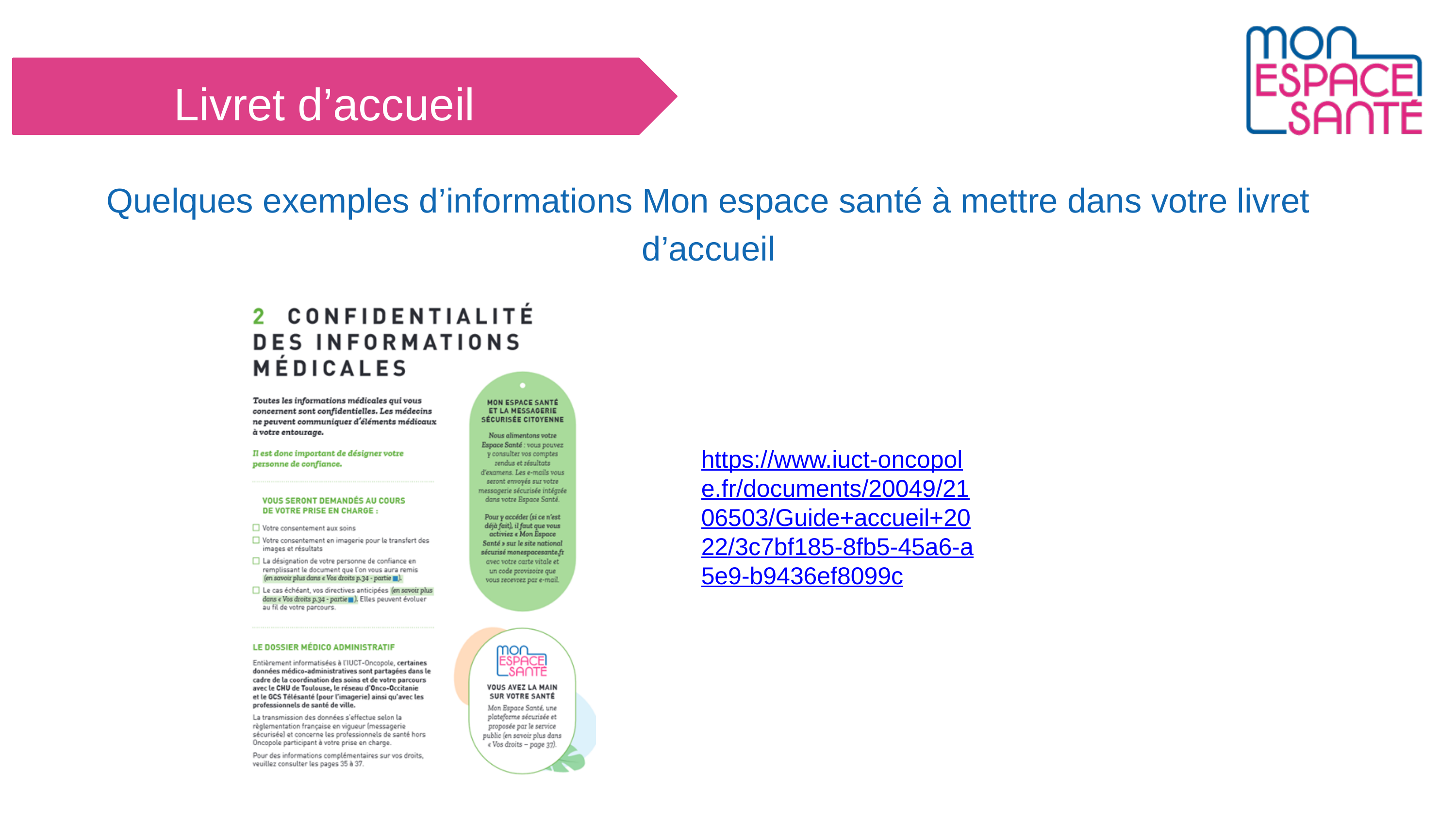

Livret d’accueil
Quelques exemples d’informations Mon espace santé à mettre dans votre livret d’accueil

https://www.iuct-oncopole.fr/documents/20049/2106503/Guide+accueil+2022/3c7bf185-8fb5-45a6-a5e9-b9436ef8099c